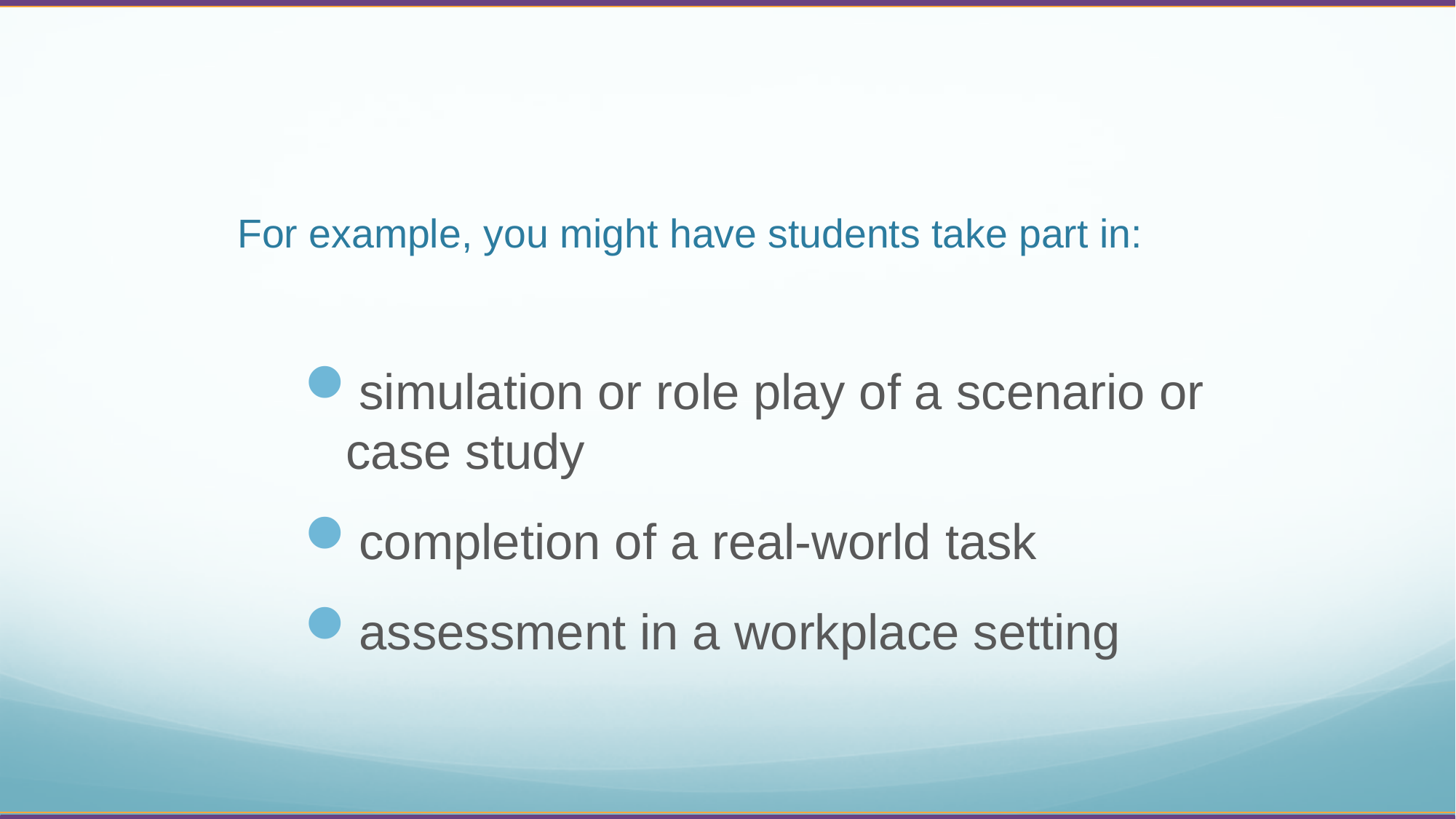

# For example, you might have students take part in:
simulation or role play of a scenario or case study
completion of a real-world task
assessment in a workplace setting